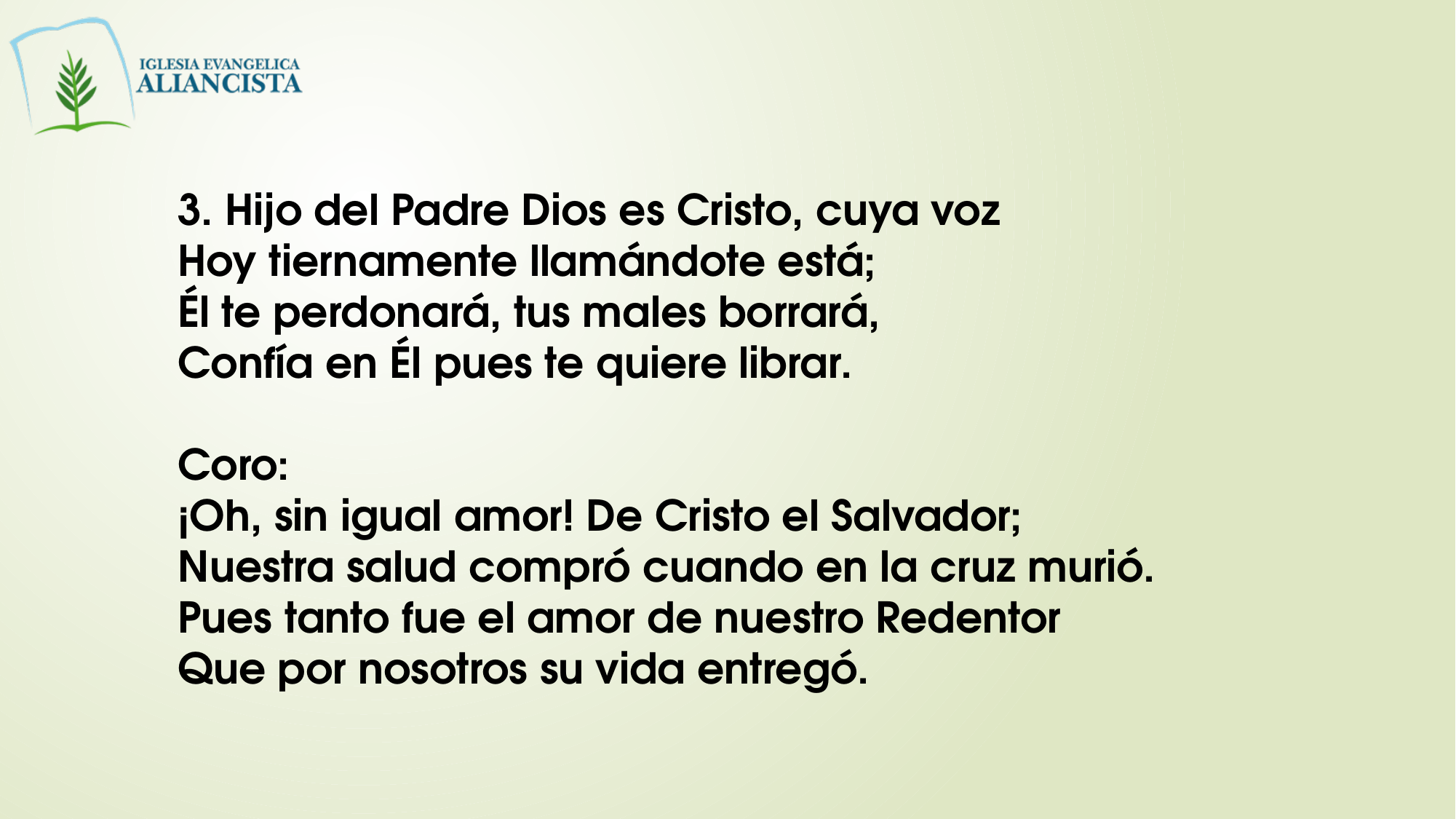

3. Hijo del Padre Dios es Cristo, cuya voz
Hoy tiernamente llamándote está;
Él te perdonará, tus males borrará,
Confía en Él pues te quiere librar.

Coro:
¡Oh, sin igual amor! De Cristo el Salvador;
Nuestra salud compró cuando en la cruz murió.
Pues tanto fue el amor de nuestro Redentor
Que por nosotros su vida entregó.